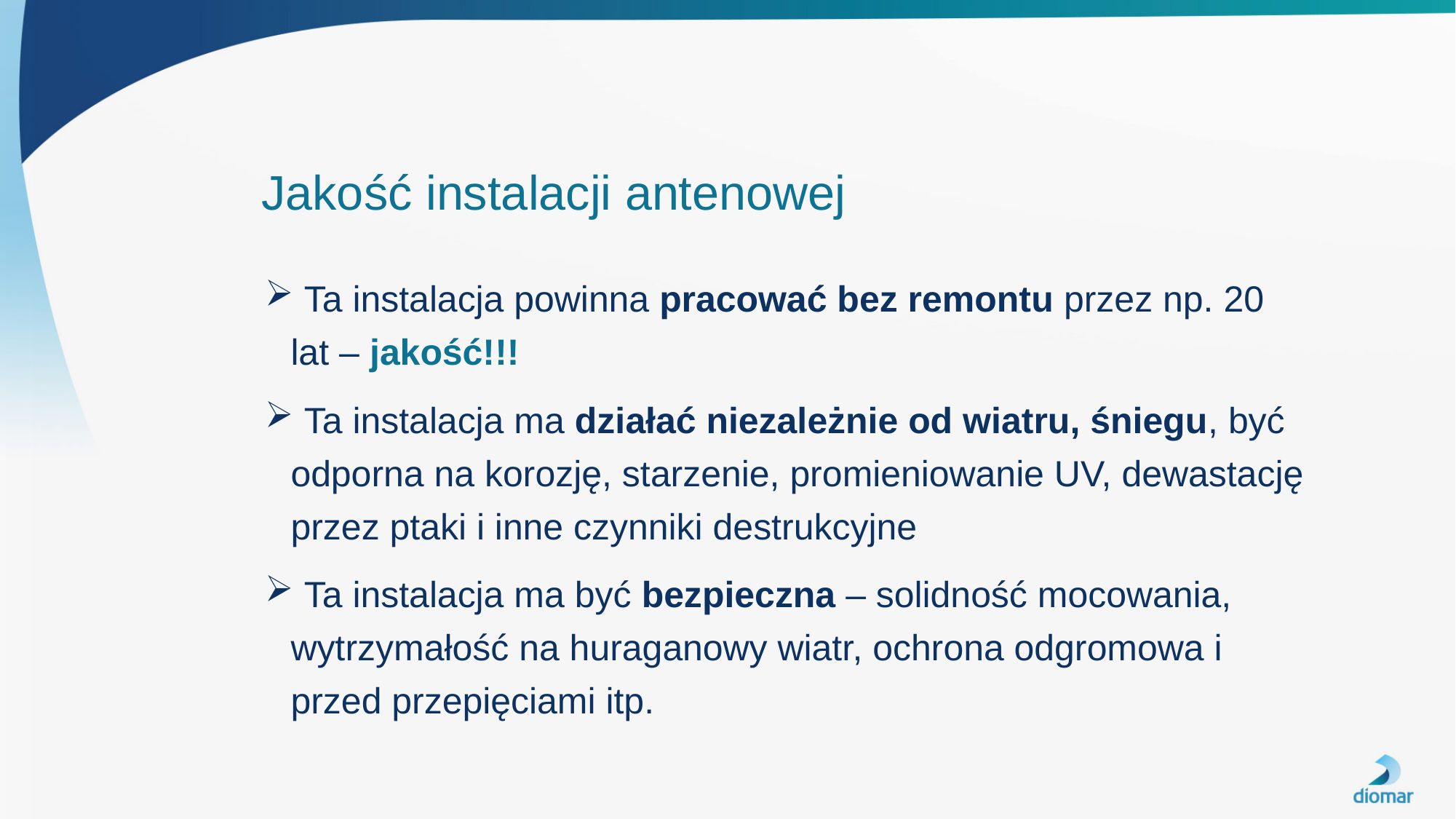

# Jakość instalacji antenowej
 Ta instalacja powinna pracować bez remontu przez np. 20 lat – jakość!!!
 Ta instalacja ma działać niezależnie od wiatru, śniegu, być odporna na korozję, starzenie, promieniowanie UV, dewastację przez ptaki i inne czynniki destrukcyjne
 Ta instalacja ma być bezpieczna – solidność mocowania, wytrzymałość na huraganowy wiatr, ochrona odgromowa i przed przepięciami itp.